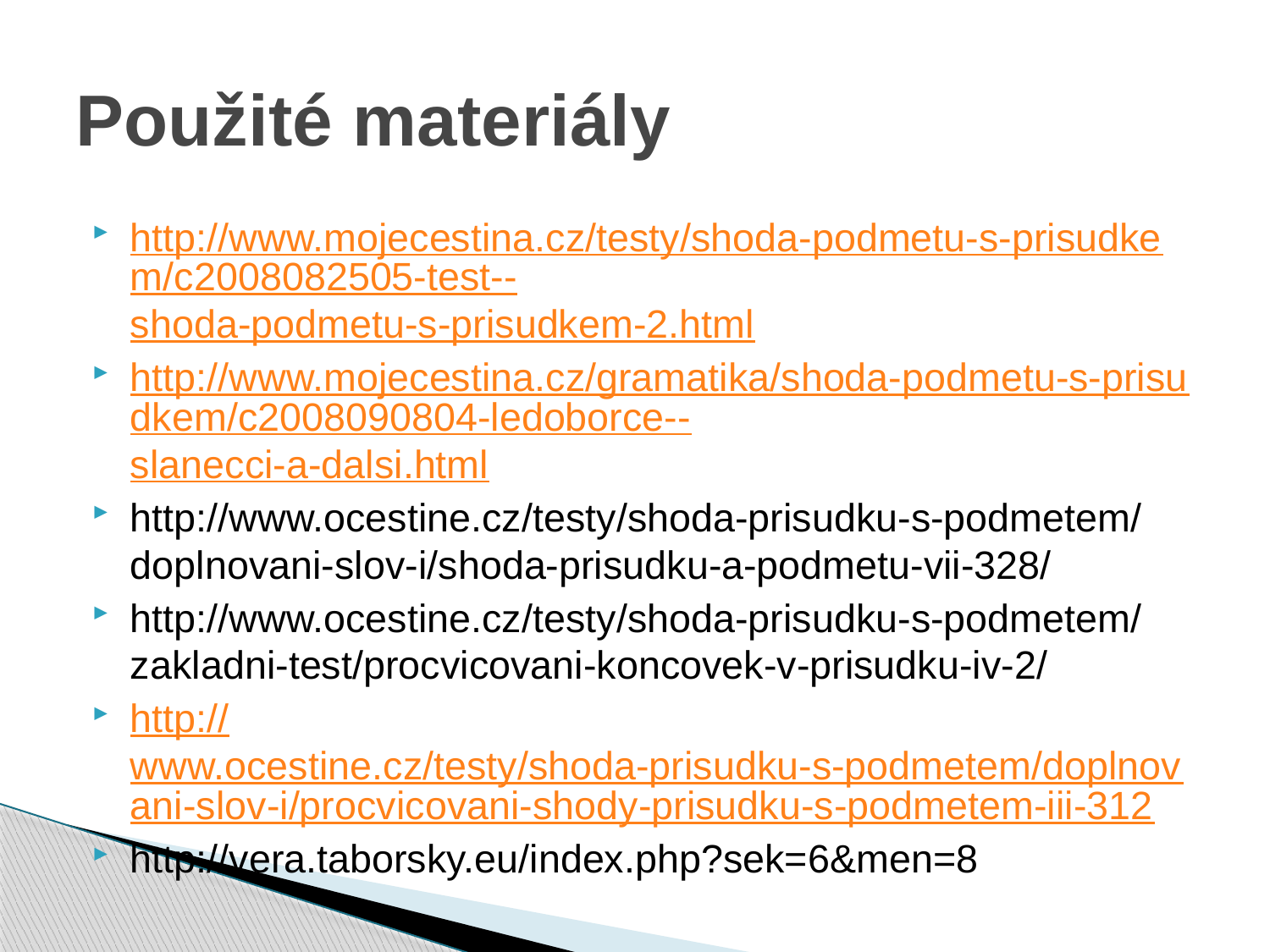

# Použité materiály
http://www.mojecestina.cz/testy/shoda-podmetu-s-prisudkem/c2008082505-test--shoda-podmetu-s-prisudkem-2.html
http://www.mojecestina.cz/gramatika/shoda-podmetu-s-prisudkem/c2008090804-ledoborce--slanecci-a-dalsi.html
http://www.ocestine.cz/testy/shoda-prisudku-s-podmetem/doplnovani-slov-i/shoda-prisudku-a-podmetu-vii-328/
http://www.ocestine.cz/testy/shoda-prisudku-s-podmetem/zakladni-test/procvicovani-koncovek-v-prisudku-iv-2/
http://www.ocestine.cz/testy/shoda-prisudku-s-podmetem/doplnovani-slov-i/procvicovani-shody-prisudku-s-podmetem-iii-312
http://vera.taborsky.eu/index.php?sek=6&men=8